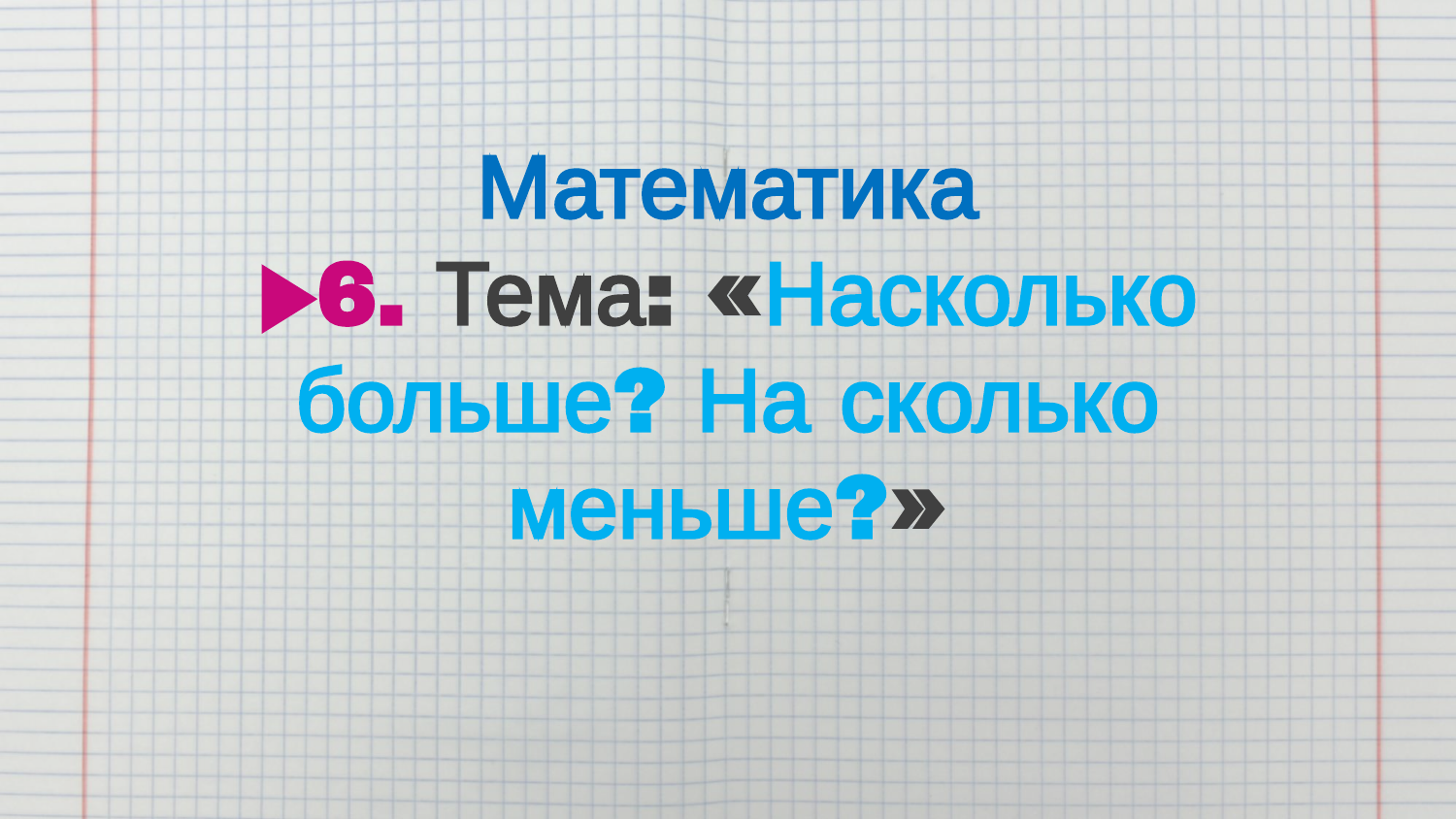

# Математика ▶6. Тема: «Насколько больше? На сколько меньше?»